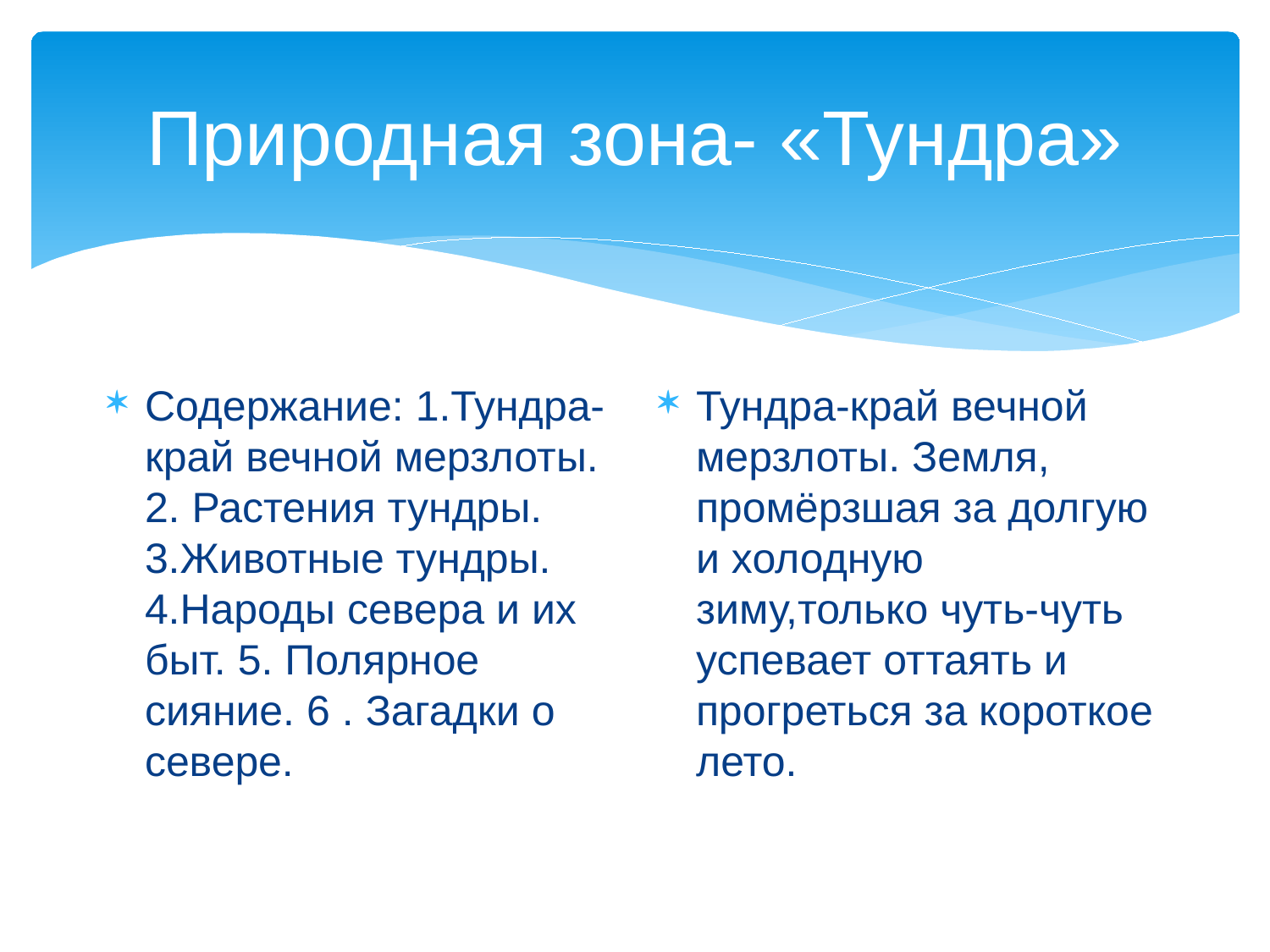

# Природная зона- «Тундра»
Содержание: 1.Тундра-край вечной мерзлоты. 2. Растения тундры. 3.Животные тундры. 4.Народы севера и их быт. 5. Полярное сияние. 6 . Загадки о севере.

Тундра-край вечной мерзлоты. Земля, промёрзшая за долгую и холодную зиму,только чуть-чуть успевает оттаять и прогреться за короткое лето.